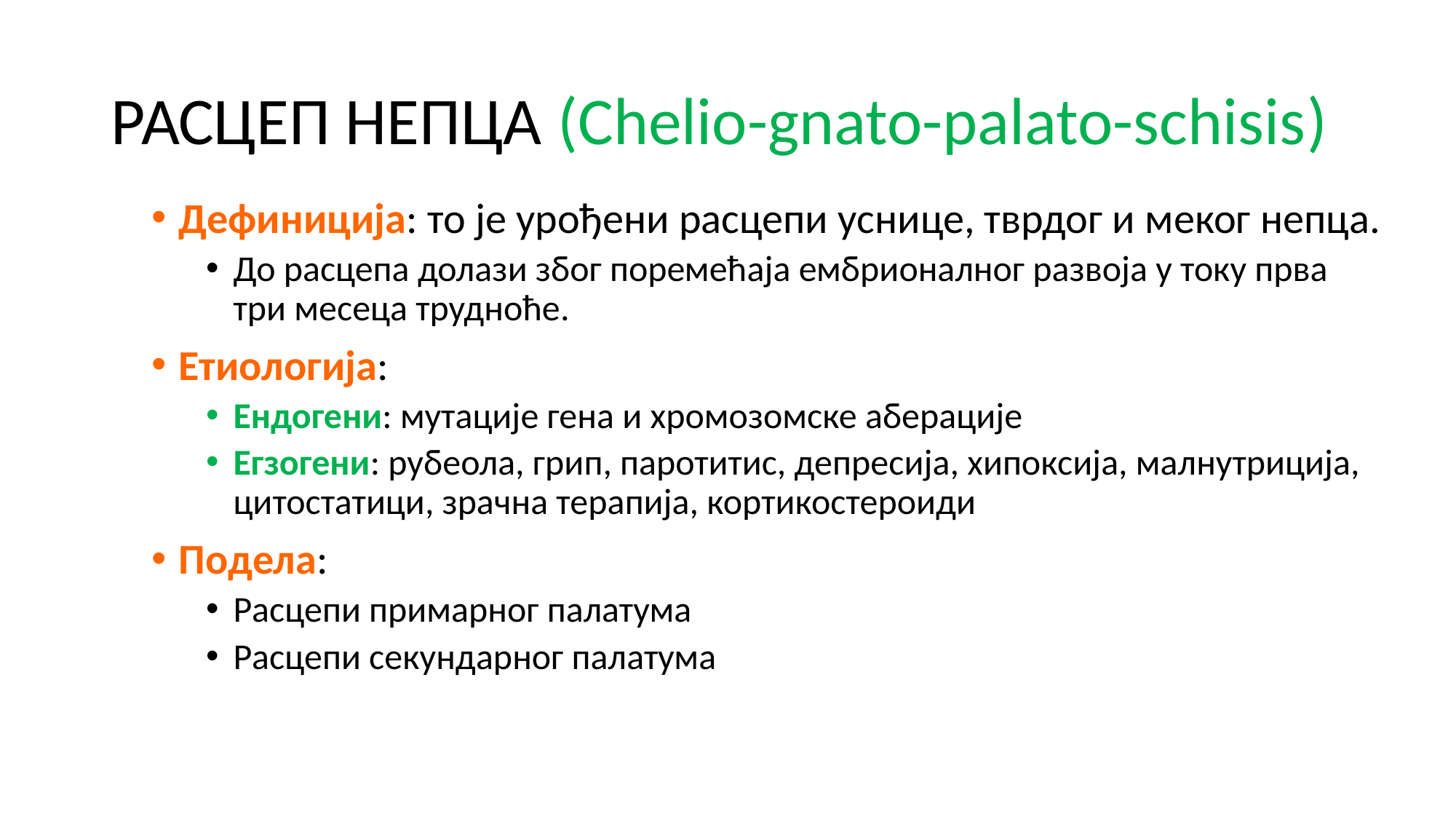

# РАСЦЕП НЕПЦА (Chelio-gnato-palato-schisis)
Дефиниција: то је урођени расцепи уснице, тврдог и меког непца.
До расцепа долази због поремећаја ембрионалног развоја у току прва три месеца трудноће.
Етиологија:
Ендогени: мутације гена и хромозомске аберације
Егзогени: рубеола, грип, паротитис, депресија, хипоксија, малнутриција, цитостатици, зрачна терапија, кортикостероиди
Подела:
Расцепи примарног палатума
Расцепи секундарног палатума